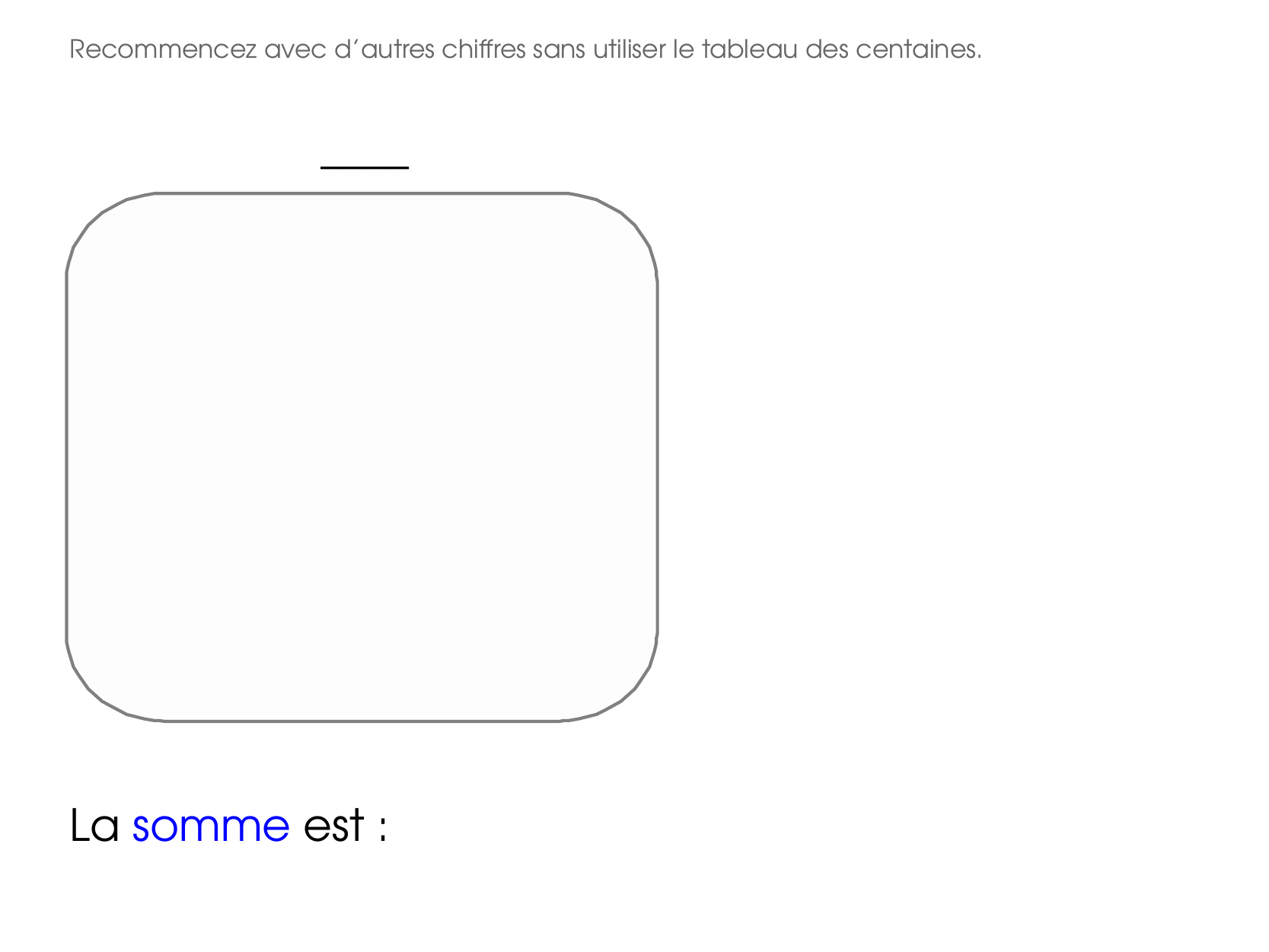

Recommencez avec d’autres chiffres sans utiliser le tableau des centaines.
____

La somme est :